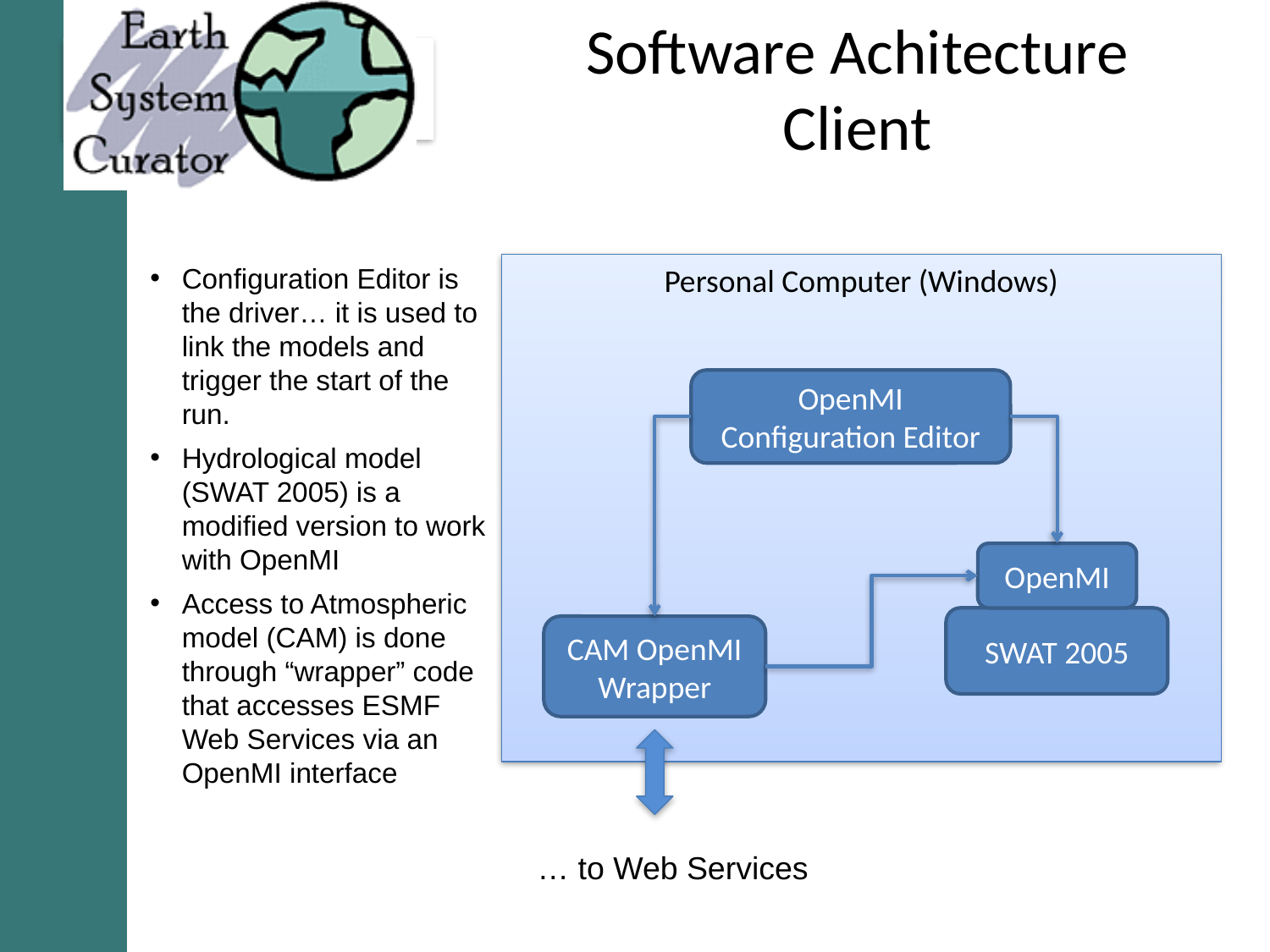

# Software Achitecture Client
Configuration Editor is the driver… it is used to link the models and trigger the start of the run.
Hydrological model (SWAT 2005) is a modified version to work with OpenMI
Access to Atmospheric model (CAM) is done through “wrapper” code that accesses ESMF Web Services via an OpenMI interface
Personal Computer (Windows)
OpenMI
Configuration Editor
OpenMI
SWAT 2005
CAM OpenMI Wrapper

… to Web Services